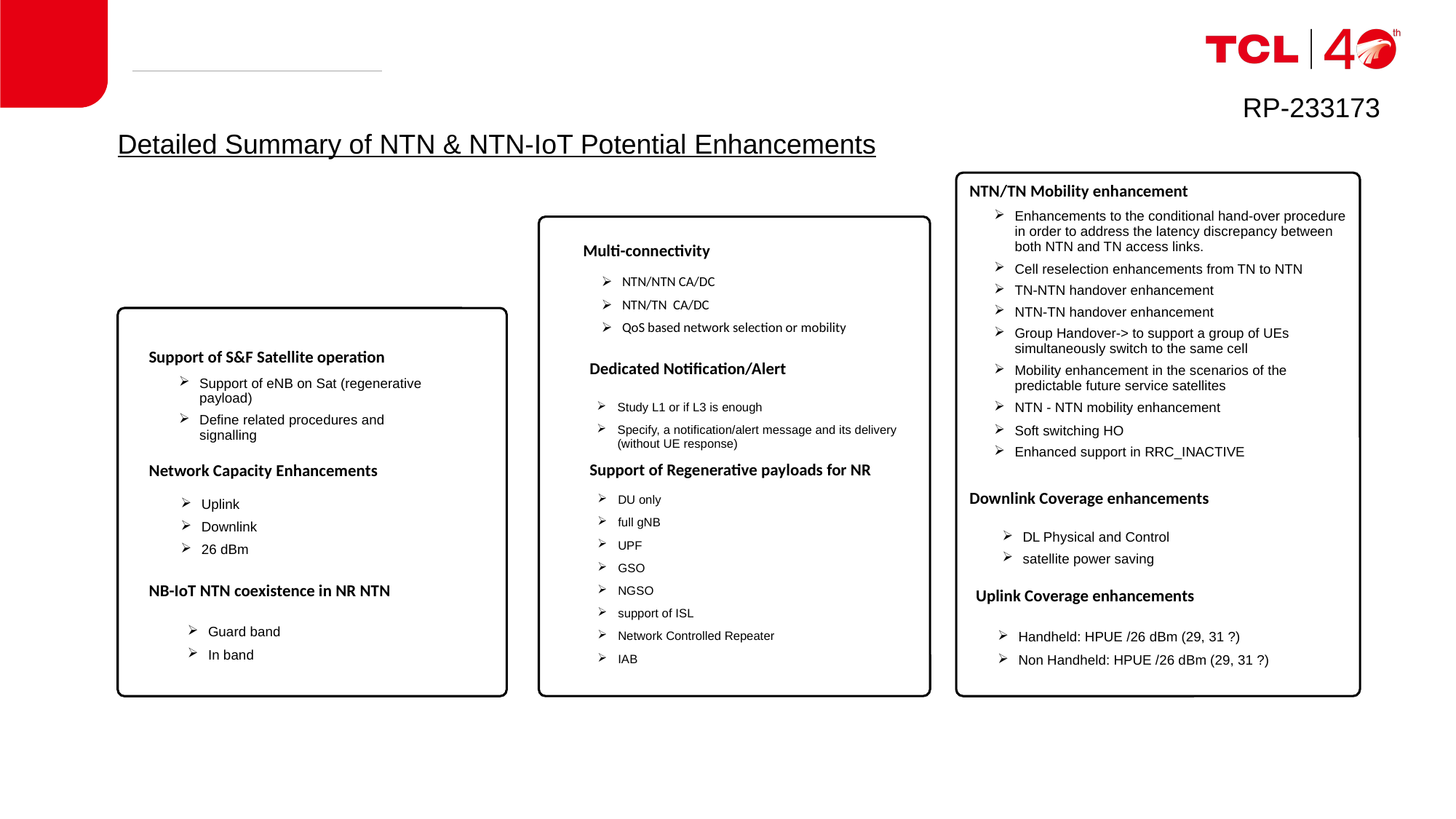

RP-233173
Detailed Summary of NTN & NTN-IoT Potential Enhancements

| NTN/TN Mobility enhancement |
| --- |
| Enhancements to the conditional hand-over procedure in order to address the latency discrepancy between both NTN and TN access links. |
| --- |
| Cell reselection enhancements from TN to NTN |
| TN-NTN handover enhancement |
| NTN-TN handover enhancement |
| Group Handover-> to support a group of UEs simultaneously switch to the same cell |
| Mobility enhancement in the scenarios of the predictable future service satellites |
| NTN - NTN mobility enhancement |
| Soft switching HO |
| Enhanced support in RRC\_INACTIVE |

| Multi-connectivity |
| --- |
| NTN/NTN CA/DC |
| --- |
| NTN/TN CA/DC |
| QoS based network selection or mobility |

| Support of S&F Satellite operation |
| --- |
| Dedicated Notification/Alert |
| --- |
| Support of eNB on Sat (regenerative payload) |
| --- |
| Define related procedures and signalling |
| Study L1 or if L3 is enough |
| --- |
| Specify, a notification/alert message and its delivery (without UE response) |
| Support of Regenerative payloads for NR |
| --- |
| Network Capacity Enhancements |
| --- |
| Downlink Coverage enhancements |
| --- |
| DU only |
| --- |
| full gNB |
| UPF |
| GSO |
| NGSO |
| support of ISL |
| Network Controlled Repeater |
| IAB |
| Uplink |
| --- |
| Downlink |
| 26 dBm |
| DL Physical and Control |
| --- |
| satellite power saving |
| NB-IoT NTN coexistence in NR NTN |
| --- |
|  |
| Uplink Coverage enhancements |
| --- |
| Guard band |
| --- |
| In band |
| Handheld: HPUE /26 dBm (29, 31 ?) |
| --- |
| Non Handheld: HPUE /26 dBm (29, 31 ?) |